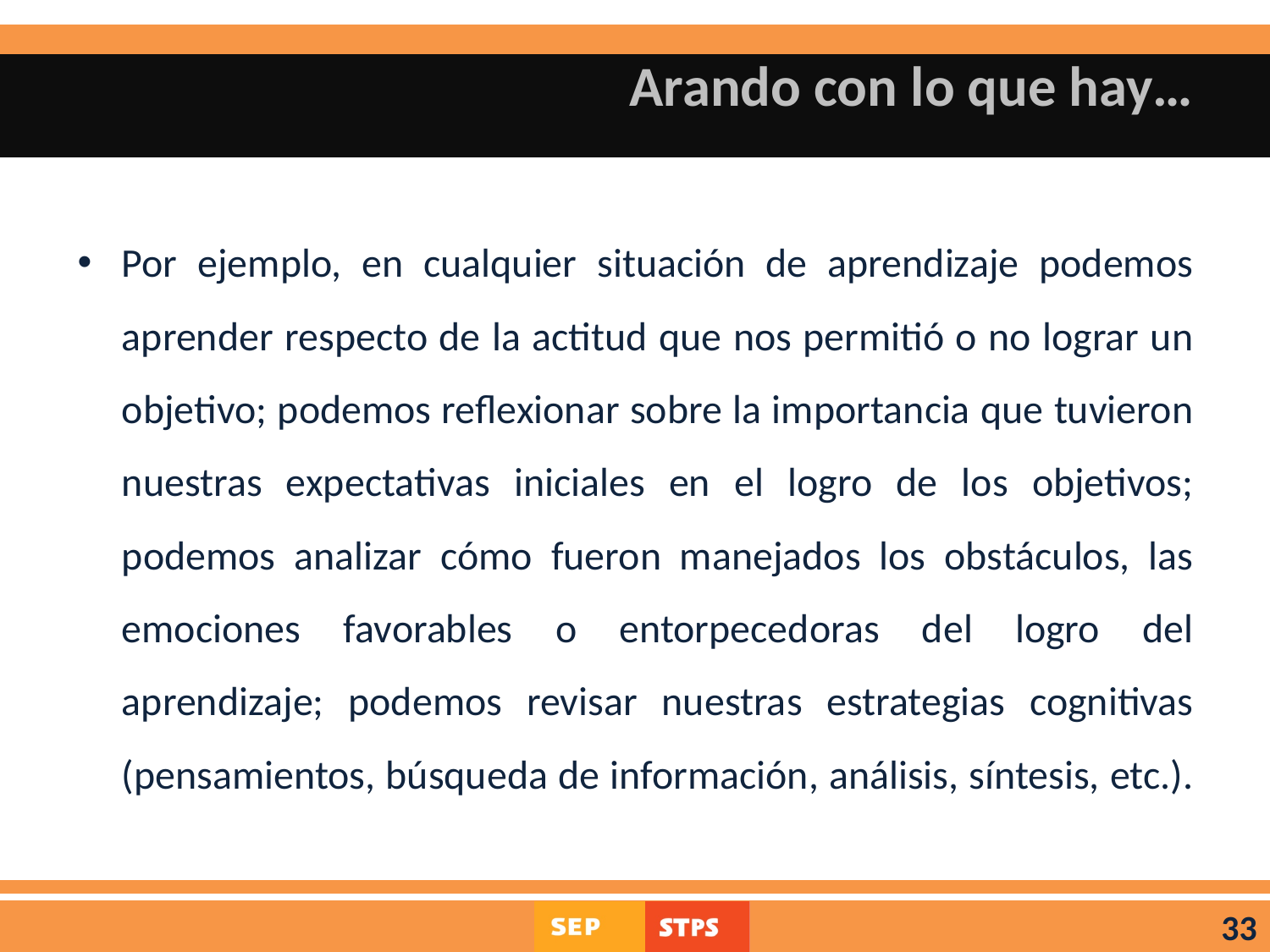

# Arando con lo que hay…
Por ejemplo, en cualquier situación de aprendizaje podemos aprender respecto de la actitud que nos permitió o no lograr un objetivo; podemos reflexionar sobre la importancia que tuvieron nuestras expectativas iniciales en el logro de los objetivos; podemos analizar cómo fueron manejados los obstáculos, las emociones favorables o entorpecedoras del logro del aprendizaje; podemos revisar nuestras estrategias cognitivas (pensamientos, búsqueda de información, análisis, síntesis, etc.).
33